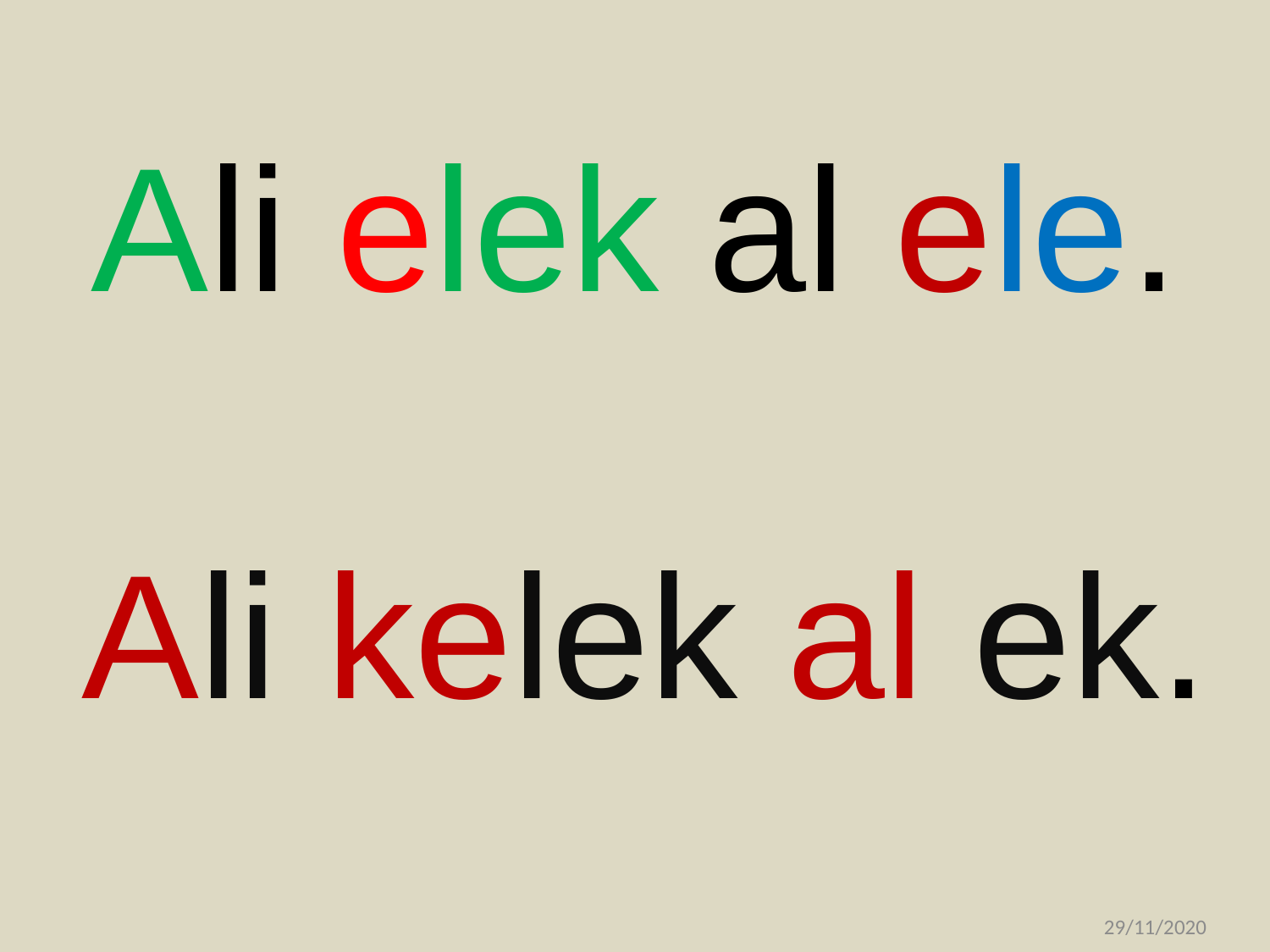

Ali elek al ele.
Ali kelek al ek.
29/11/2020